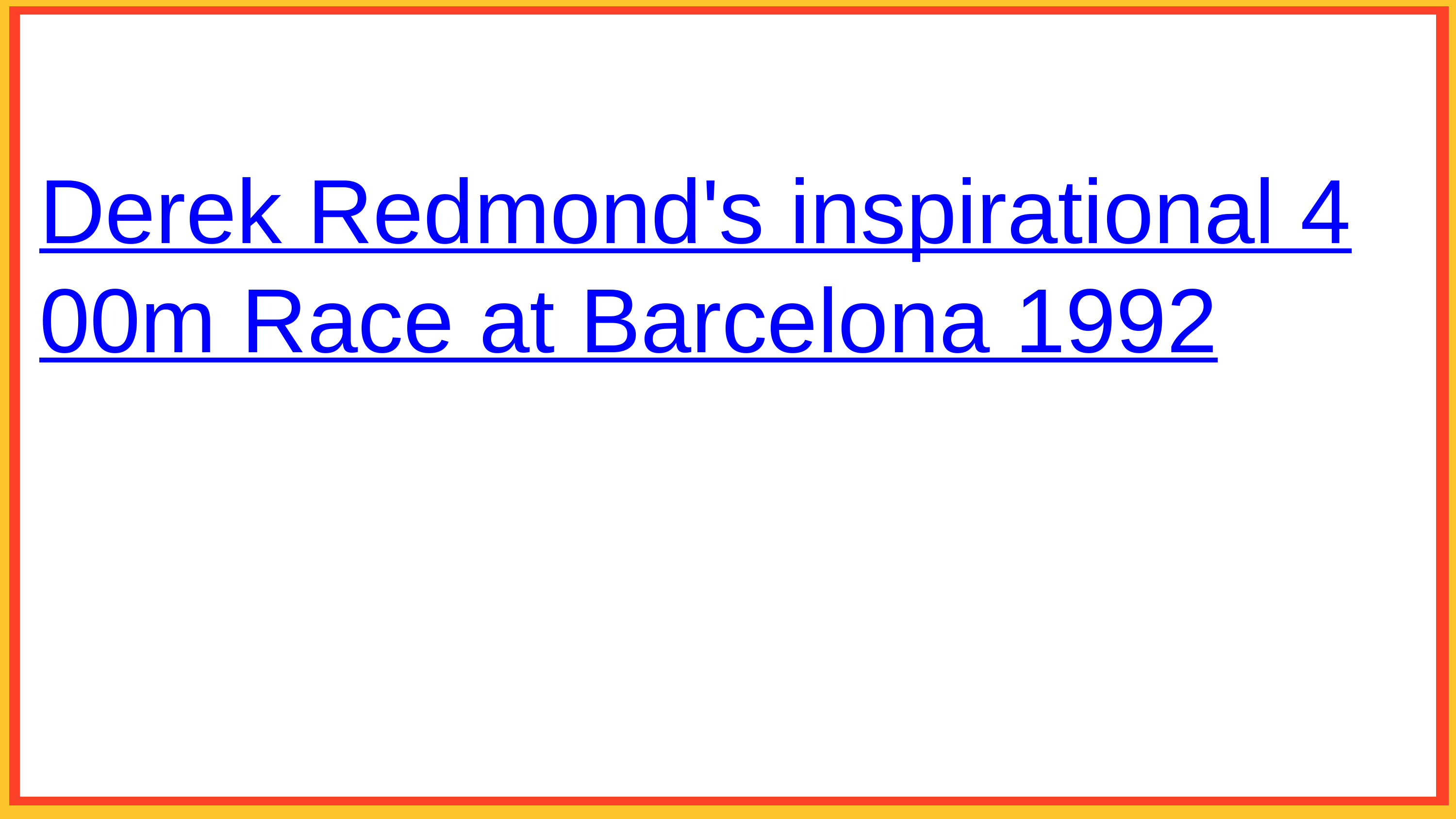

Derek Redmond's inspirational 400m Race at Barcelona 1992